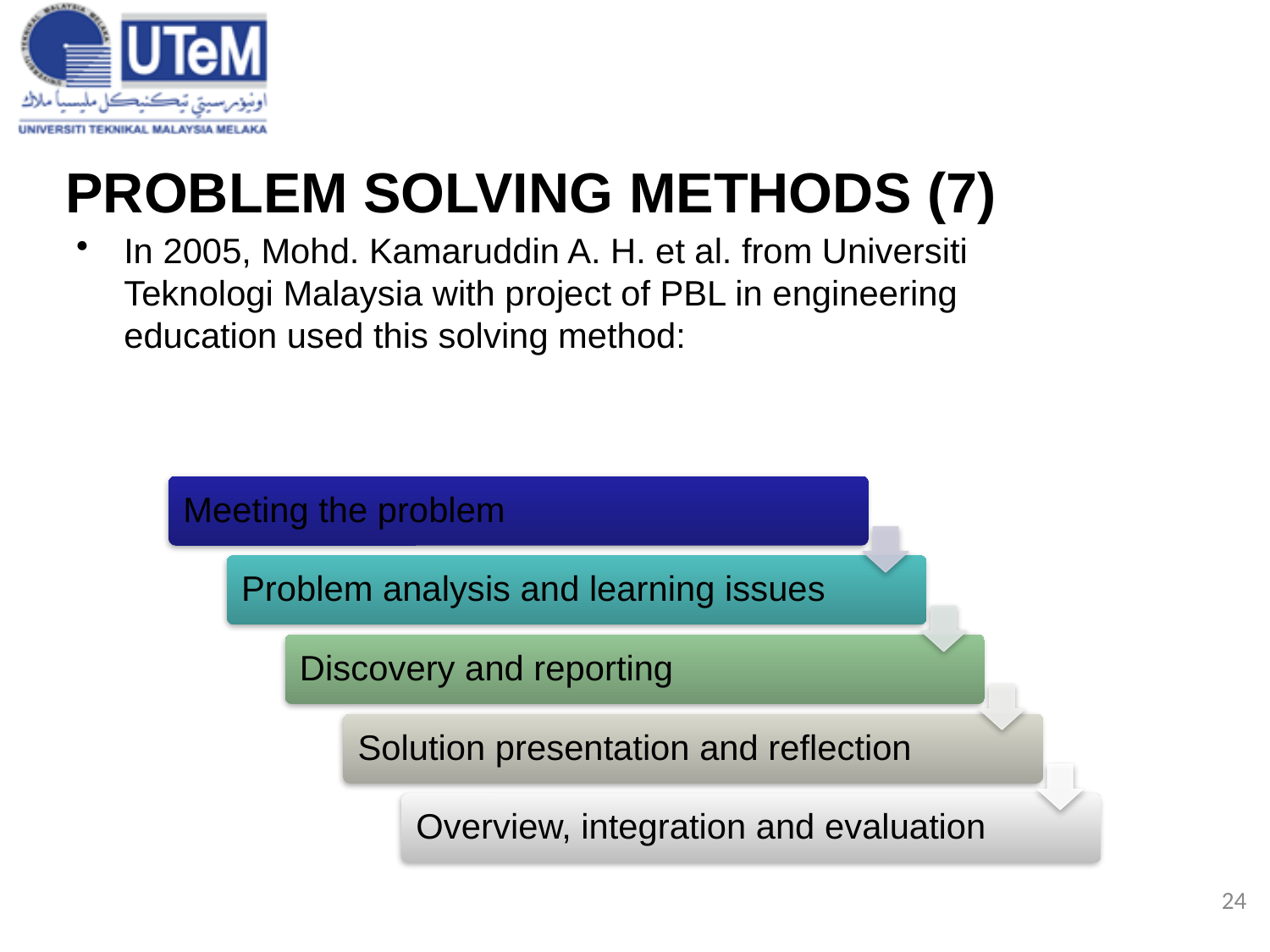

24
# PROBLEM SOLVING METHODS (7)
In 2005, Mohd. Kamaruddin A. H. et al. from Universiti Teknologi Malaysia with project of PBL in engineering education used this solving method:

Meeting the problem
Problem analysis and learning issues
Discovery and reporting
Solution presentation and reflection
Overview, integration and evaluation

3/20/2019